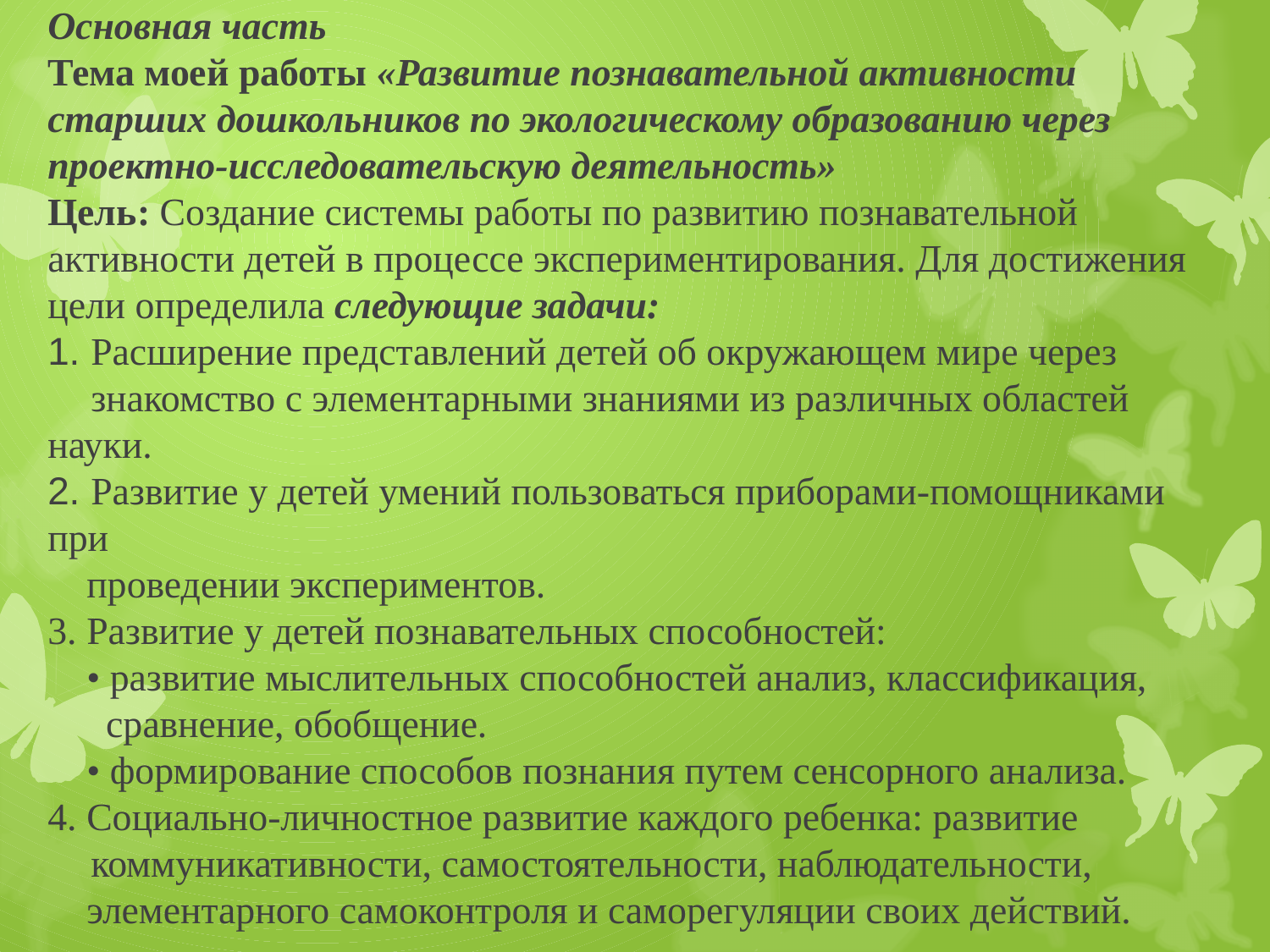

# Основная часть Тема моей работы «Развитие познавательной активности старших дошкольников по экологическому образованию через проектно-исследовательскую деятельность» Цель: Создание системы работы по развитию познавательной активности детей в процессе экспериментирования. Для достижения цели определила следующие задачи: 1. Расширение представлений детей об окружающем мире через знакомство с элементарными знаниями из различных областей науки. 2. Развитие у детей умений пользоваться приборами-помощниками при проведении экспериментов. 3. Развитие у детей познавательных способностей: • развитие мыслительных способностей анализ, классификация, сравнение, обобщение. • формирование способов познания путем сенсорного анализа. 4. Социально-личностное развитие каждого ребенка: развитие коммуникативности, самостоятельности, наблюдательности, элементарного самоконтроля и саморегуляции своих действий.